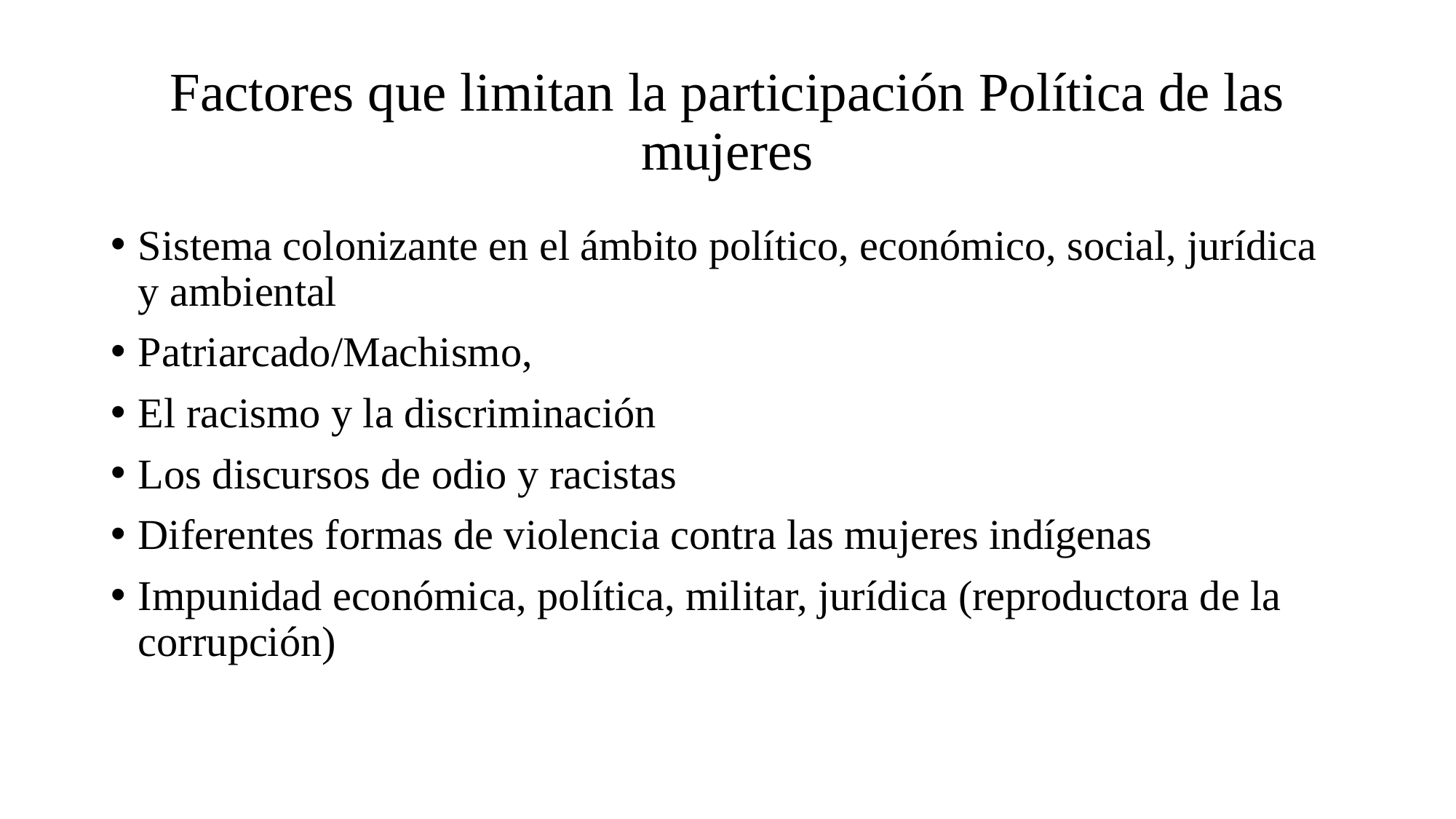

# Factores que limitan la participación Política de las mujeres
Sistema colonizante en el ámbito político, económico, social, jurídica y ambiental
Patriarcado/Machismo,
El racismo y la discriminación
Los discursos de odio y racistas
Diferentes formas de violencia contra las mujeres indígenas
Impunidad económica, política, militar, jurídica (reproductora de la corrupción)